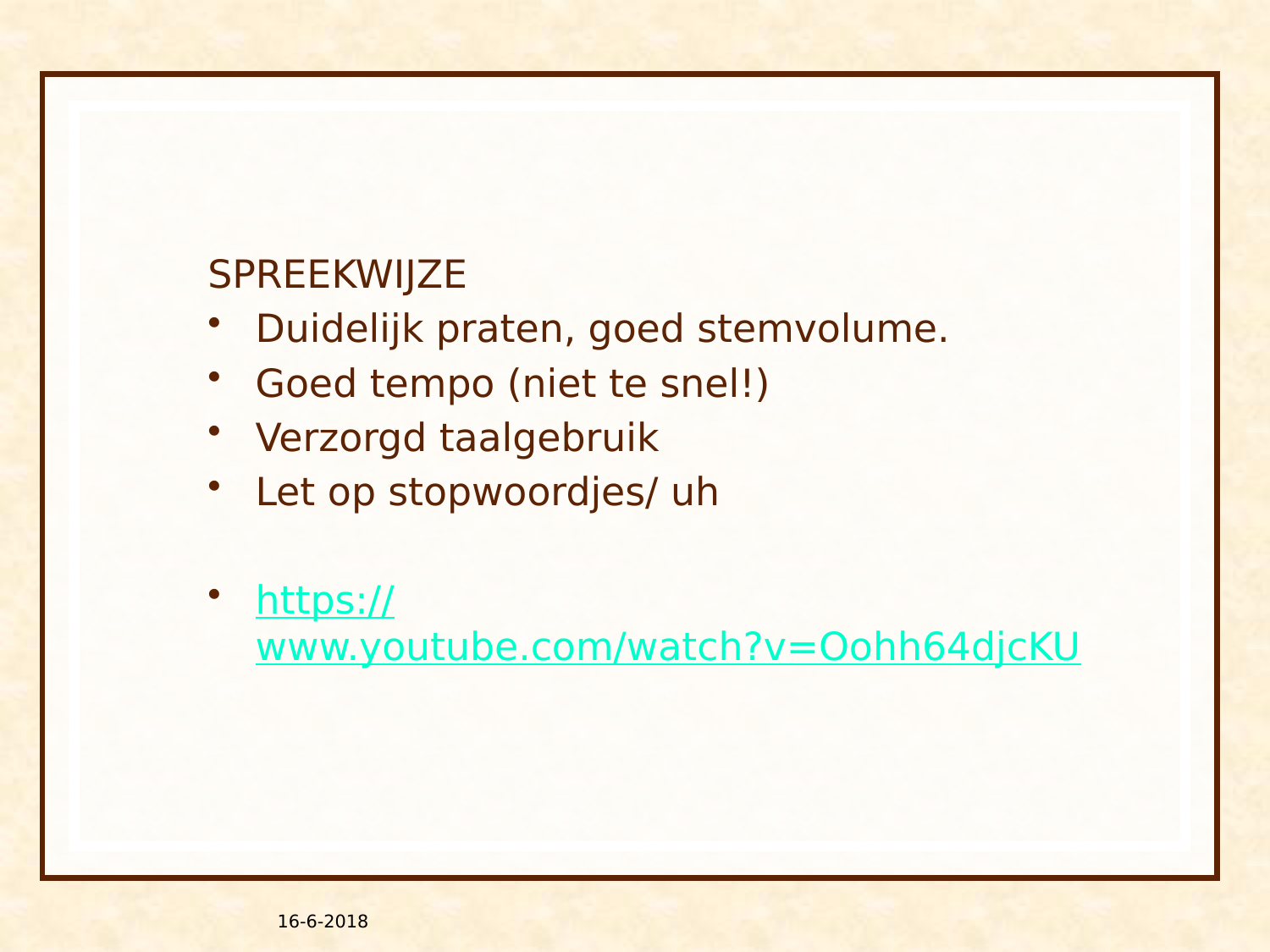

#
SPREEKWIJZE
Duidelijk praten, goed stemvolume.
Goed tempo (niet te snel!)
Verzorgd taalgebruik
Let op stopwoordjes/ uh

https://www.youtube.com/watch?v=Oohh64djcKU

16-6-2018